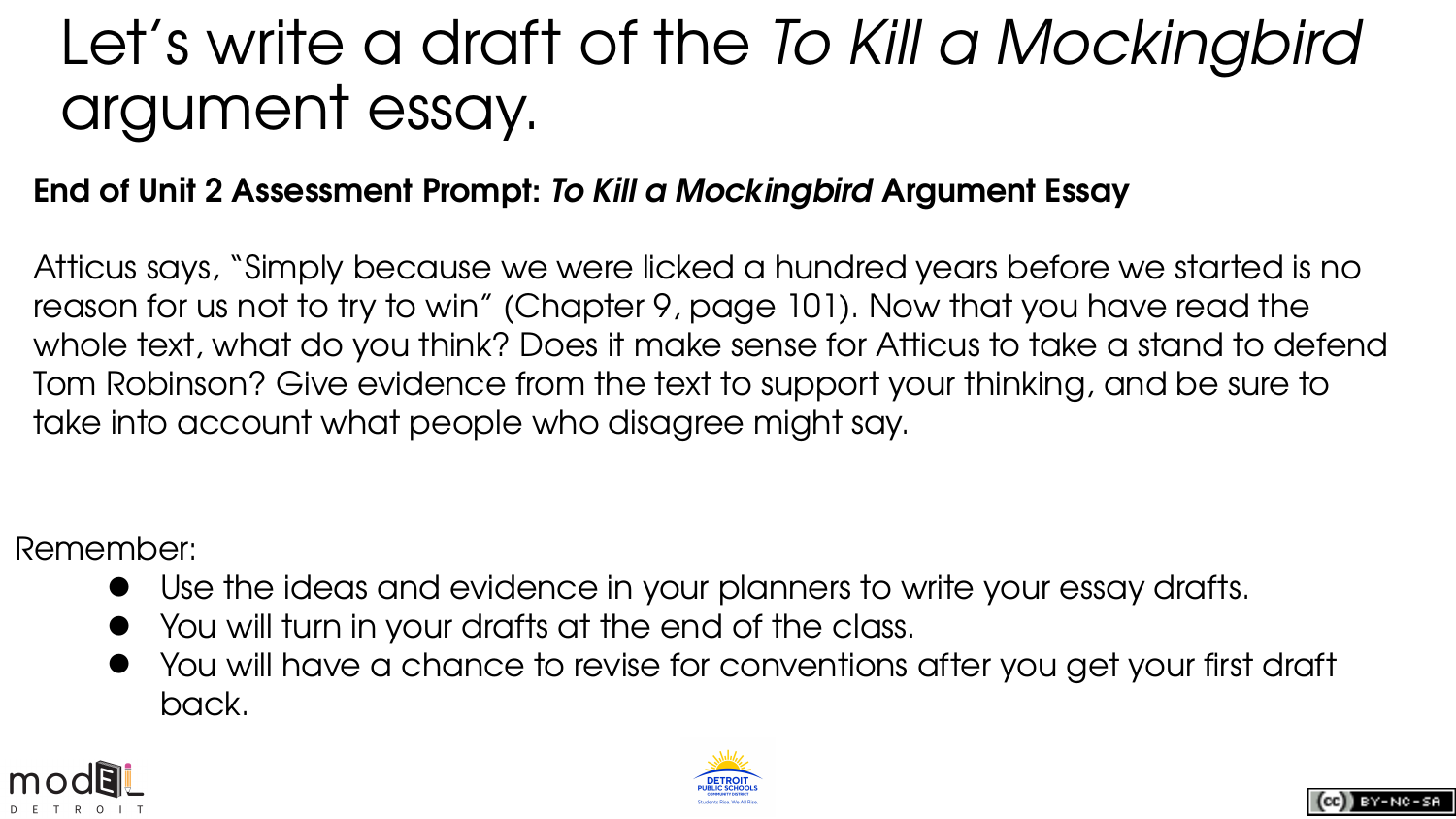

# Let’s write a draft of the To Kill a Mockingbird argument essay.
End of Unit 2 Assessment Prompt: To Kill a Mockingbird Argument Essay

Atticus says, “Simply because we were licked a hundred years before we started is no reason for us not to try to win” (Chapter 9, page 101). Now that you have read the whole text, what do you think? Does it make sense for Atticus to take a stand to defend Tom Robinson? Give evidence from the text to support your thinking, and be sure to take into account what people who disagree might say.

Remember:
Use the ideas and evidence in your planners to write your essay drafts.
You will turn in your drafts at the end of the class.
You will have a chance to revise for conventions after you get your first draft back.